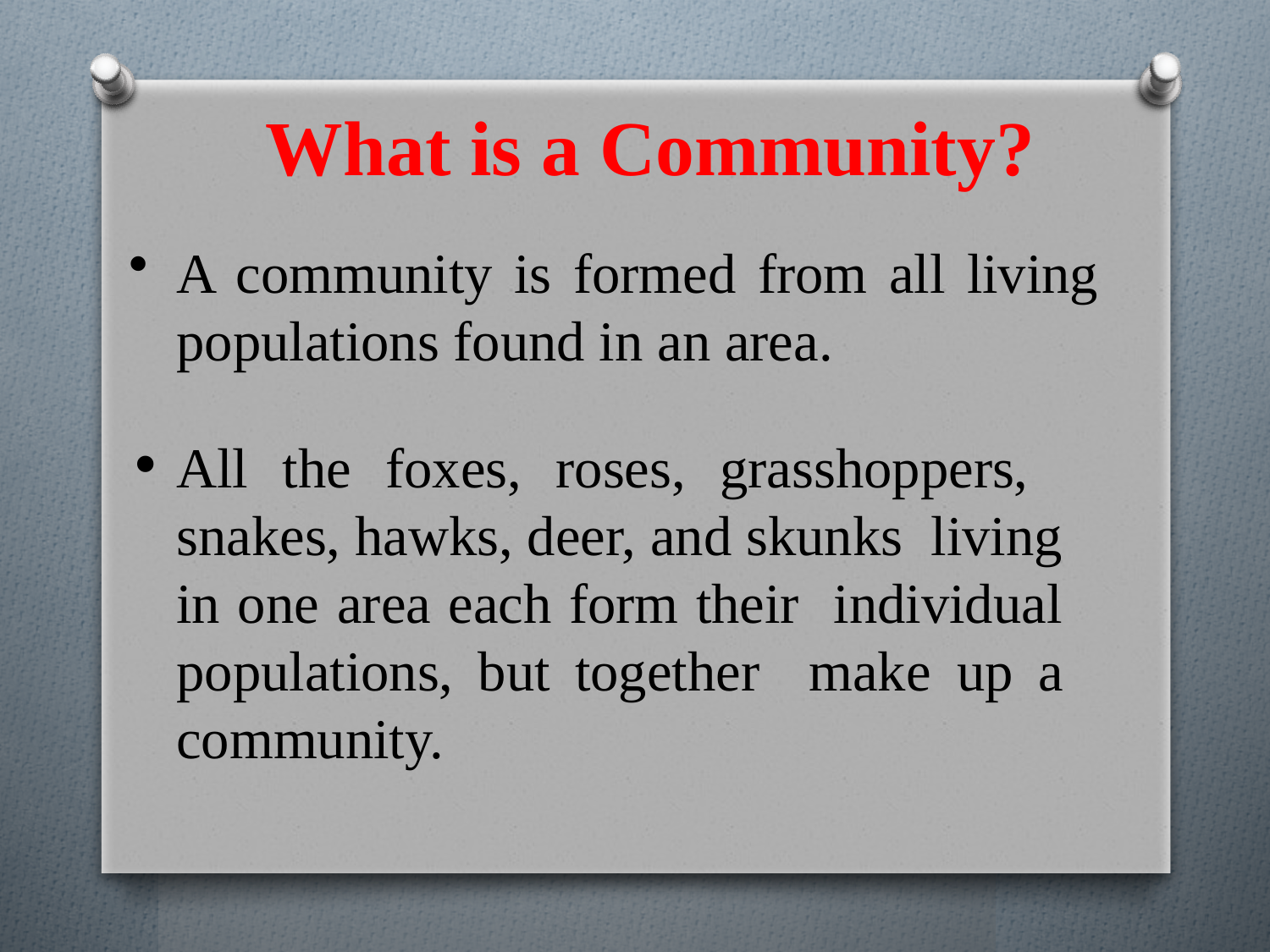

# What is a Community?
A community is formed from all living  populations found in an area.

All the foxes, roses, grasshoppers,  snakes, hawks, deer, and skunks  living in one area each form their  individual populations, but together  make up a community.